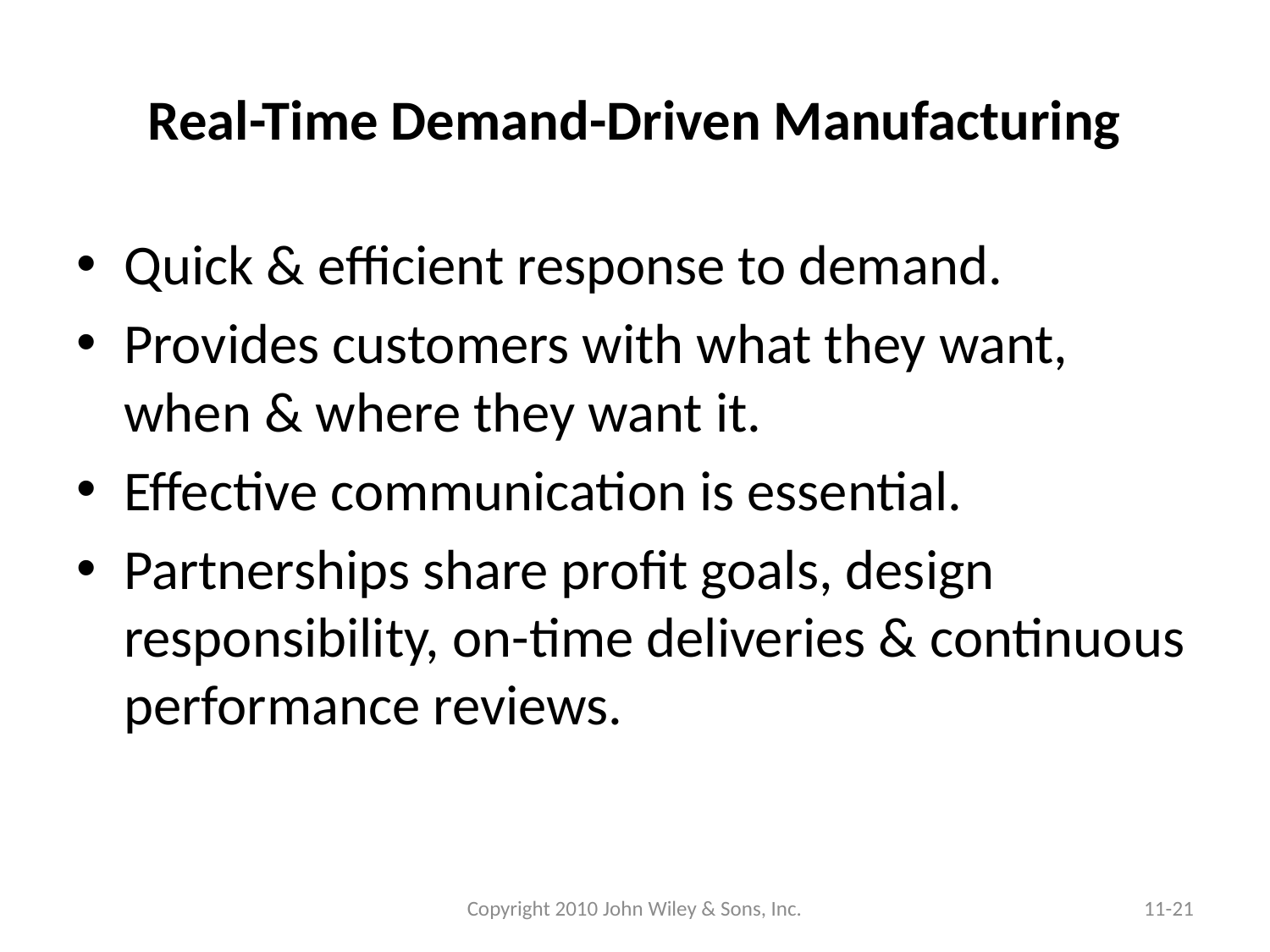

# Real-Time Demand-Driven Manufacturing
Quick & efficient response to demand.
Provides customers with what they want, when & where they want it.
Effective communication is essential.
Partnerships share profit goals, design responsibility, on-time deliveries & continuous performance reviews.
Copyright 2010 John Wiley & Sons, Inc.
11-21